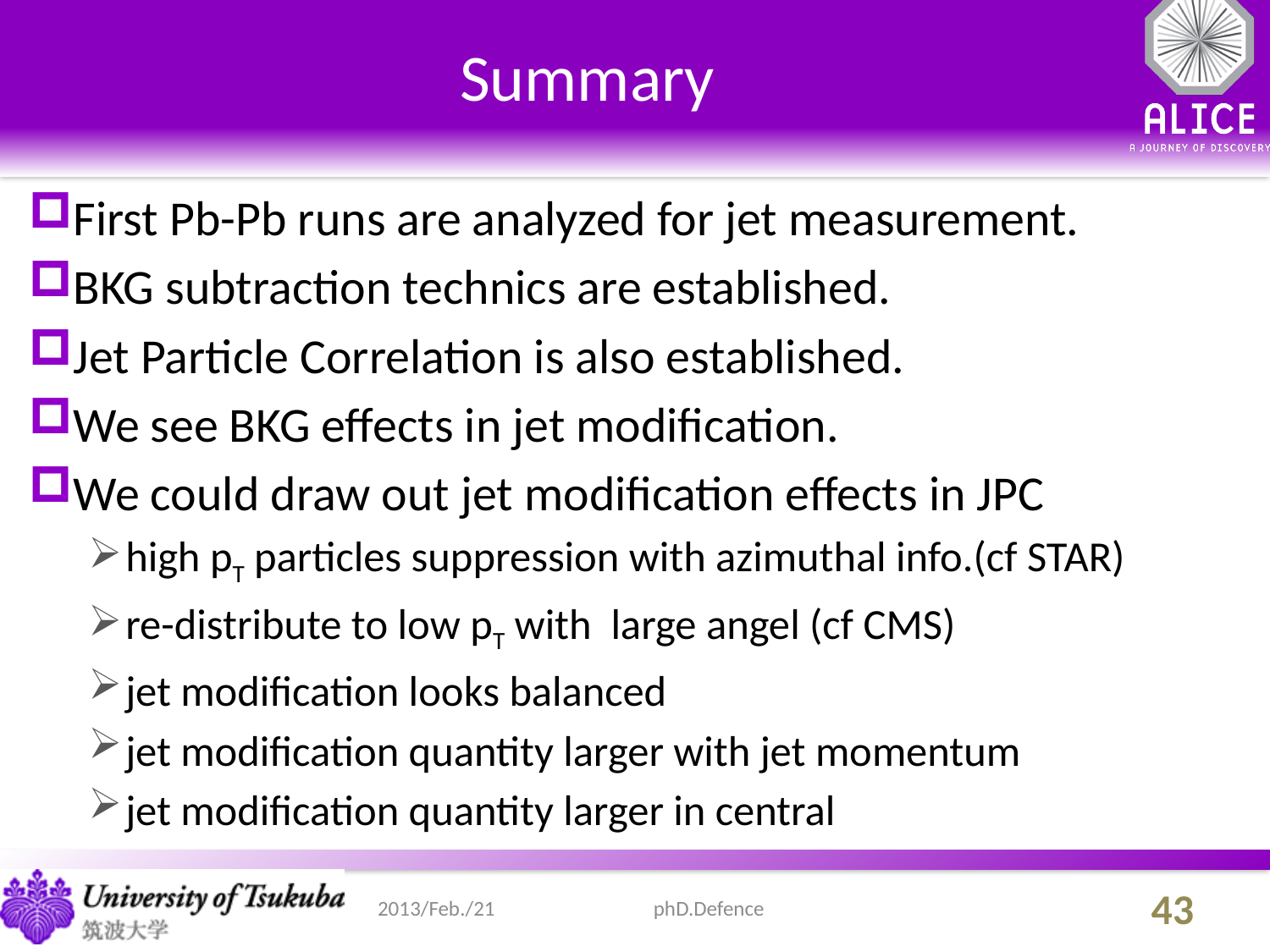

# Summary
First Pb-Pb runs are analyzed for jet measurement.
BKG subtraction technics are established.
Jet Particle Correlation is also established.
We see BKG effects in jet modification.
We could draw out jet modification effects in JPC
high pT particles suppression with azimuthal info.(cf STAR)
re-distribute to low pT with  large angel (cf CMS)
jet modification looks balanced
jet modification quantity larger with jet momentum
jet modification quantity larger in central
phD.Defence
43
2013/Feb./21